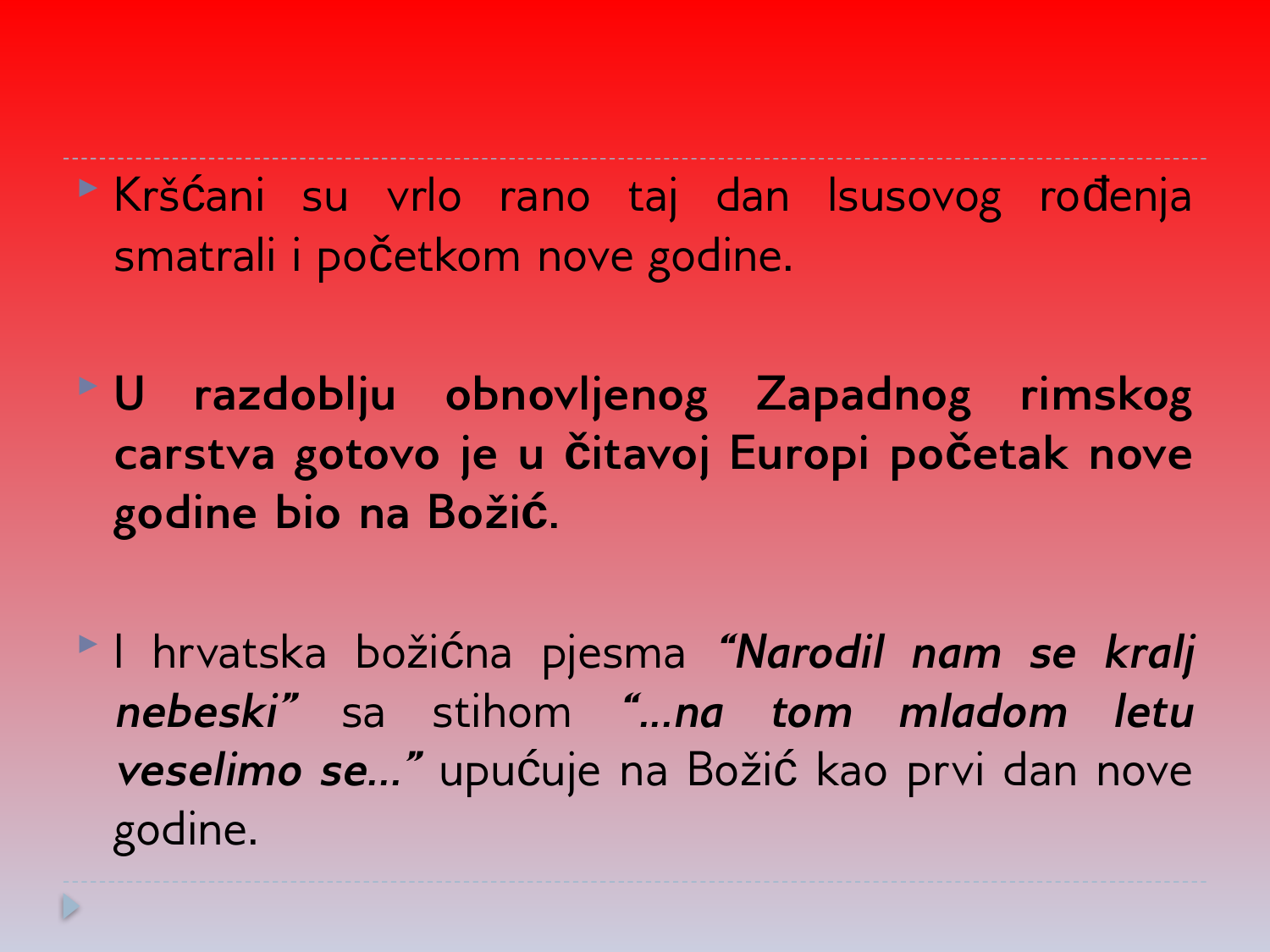

Kršćani su vrlo rano taj dan Isusovog rođenja smatrali i početkom nove godine.

U razdoblju obnovljenog Zapadnog rimskog carstva gotovo je u čitavoj Europi početak nove godine bio na Božić.

I hrvatska božićna pjesma “Narodil nam se kralj nebeski” sa stihom “...na tom mladom letu veselimo se...” upućuje na Božić kao prvi dan nove godine.